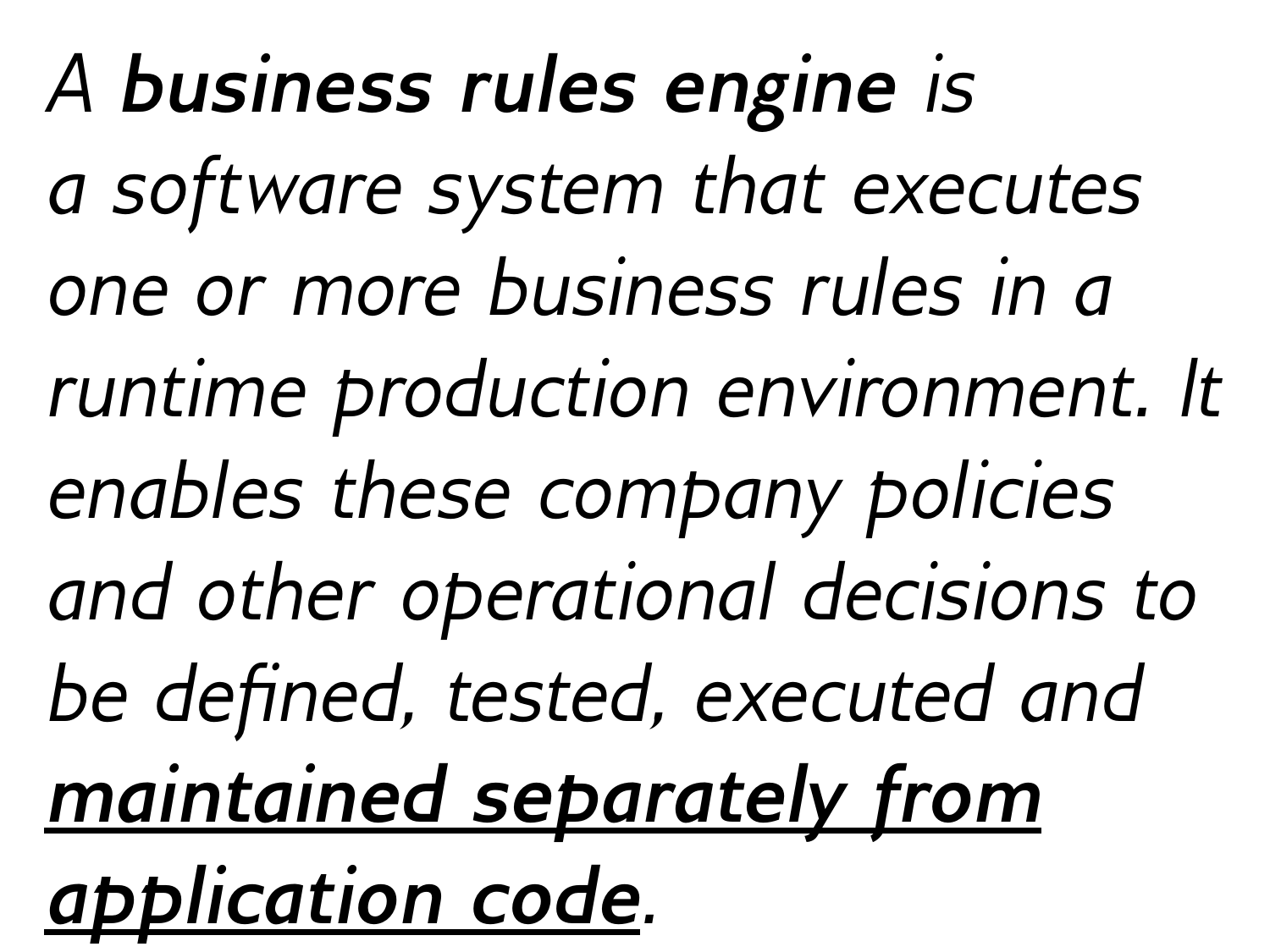

A business rules engine is a software system that executes one or more business rules in a runtime production environment. It enables these company policies and other operational decisions to be defined, tested, executed and maintained separately from application code.